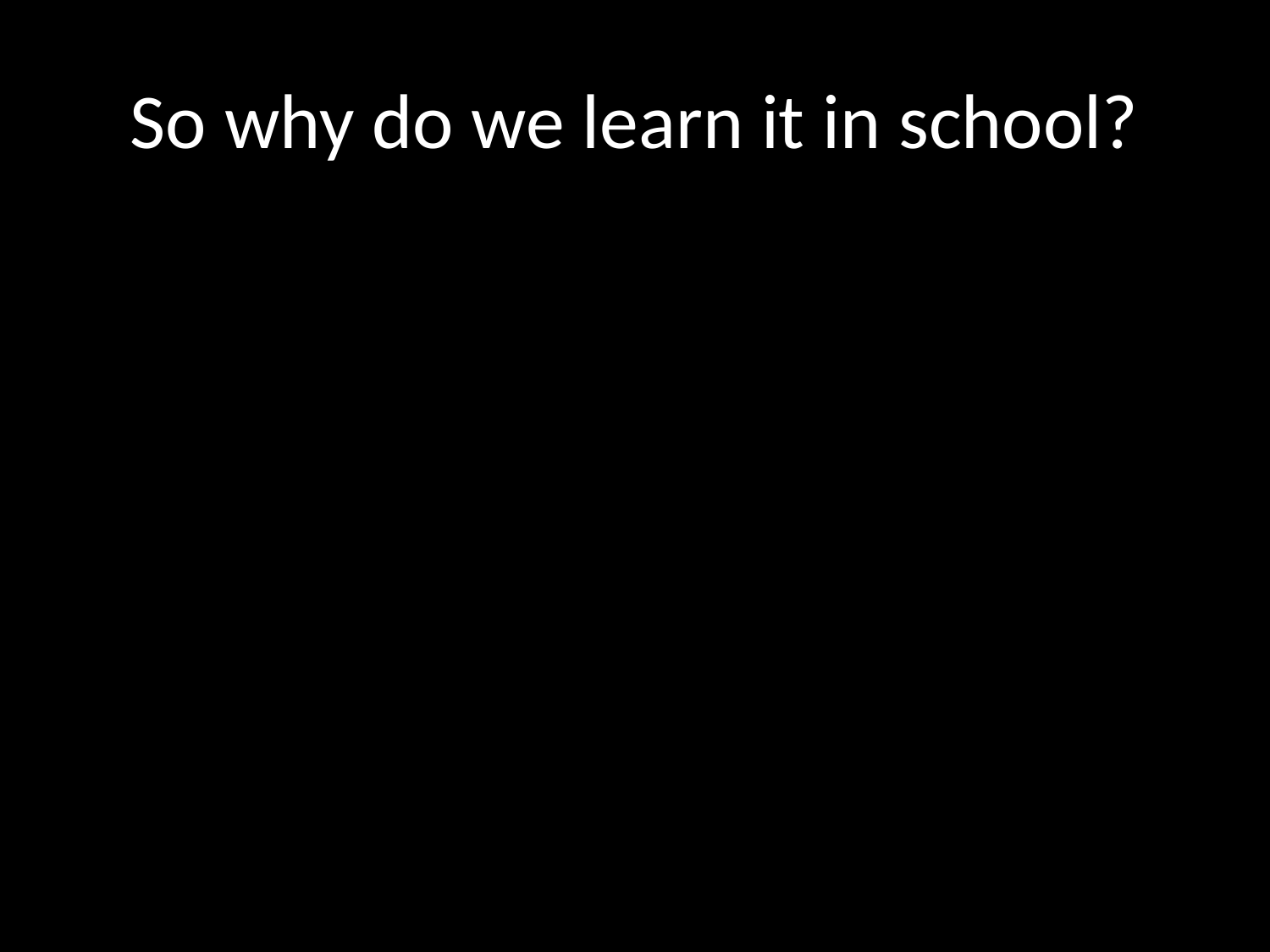

# So why do we learn it in school?